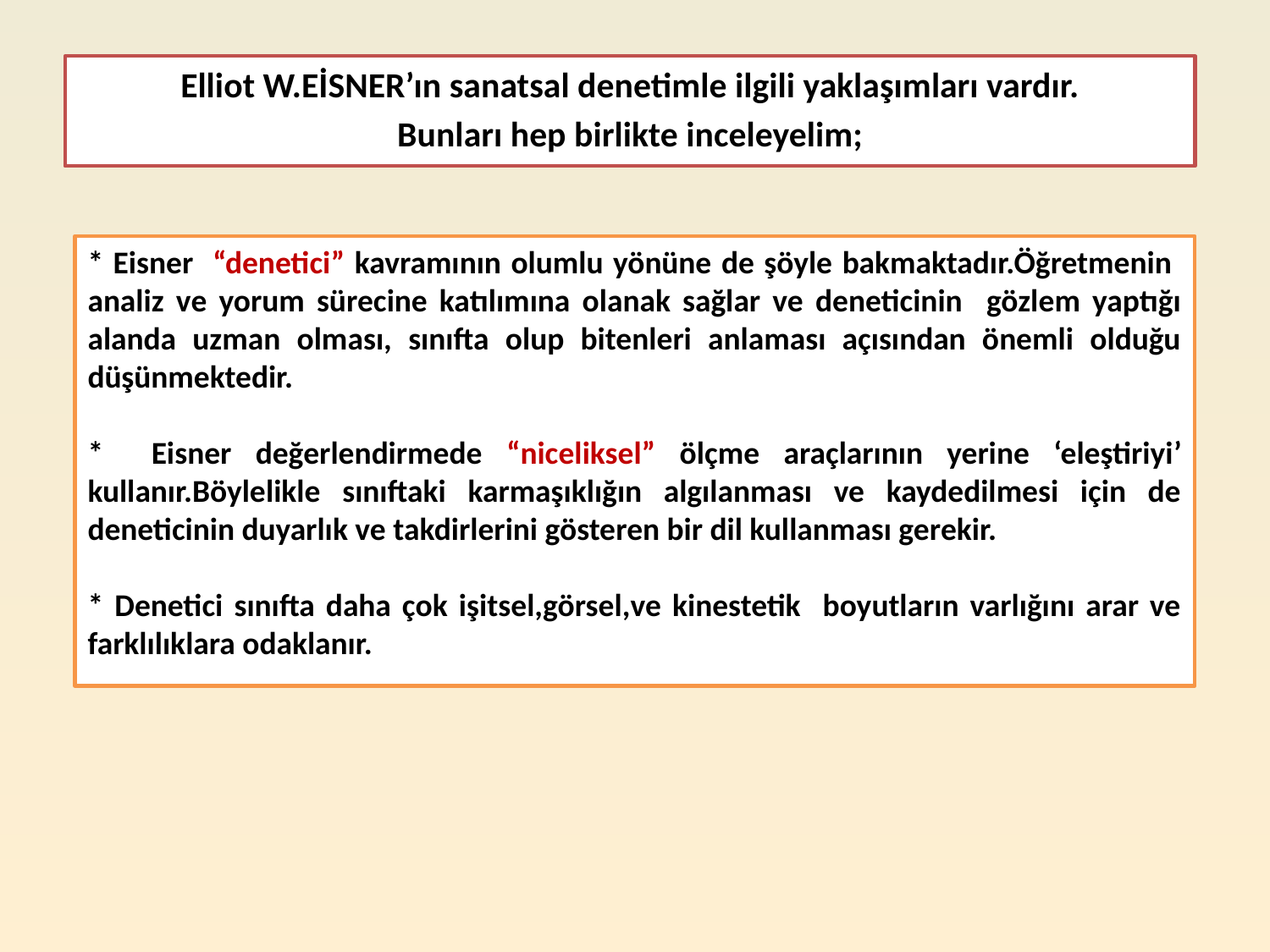

Elliot W.EİSNER’ın sanatsal denetimle ilgili yaklaşımları vardır.
Bunları hep birlikte inceleyelim;

* Eisner  “denetici” kavramının olumlu yönüne de şöyle bakmaktadır.Öğretmenin  analiz ve yorum sürecine katılımına olanak sağlar ve deneticinin  gözlem yaptığı alanda uzman olması, sınıfta olup bitenleri anlaması açısından önemli olduğu düşünmektedir.

*  Eisner değerlendirmede “niceliksel” ölçme araçlarının yerine ‘eleştiriyi’ kullanır.Böylelikle sınıftaki karmaşıklığın algılanması ve kaydedilmesi için de deneticinin duyarlık ve takdirlerini gösteren bir dil kullanması gerekir.

* Denetici sınıfta daha çok işitsel,görsel,ve kinestetik  boyutların varlığını arar ve farklılıklara odaklanır.